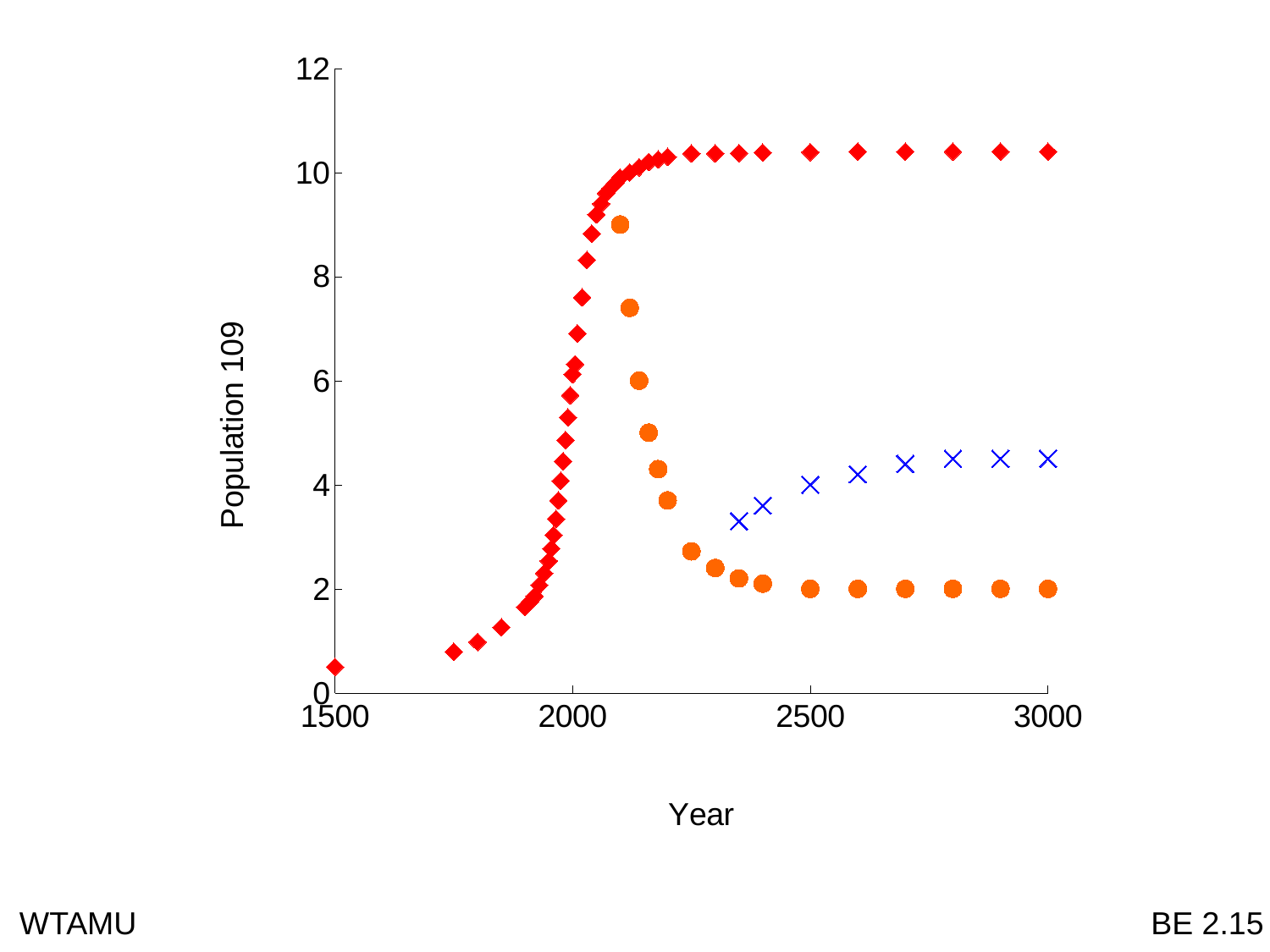

### Chart

| Category |  |  |  |  |
|---|---|---|---|---|
WTAMU
BE 2.15